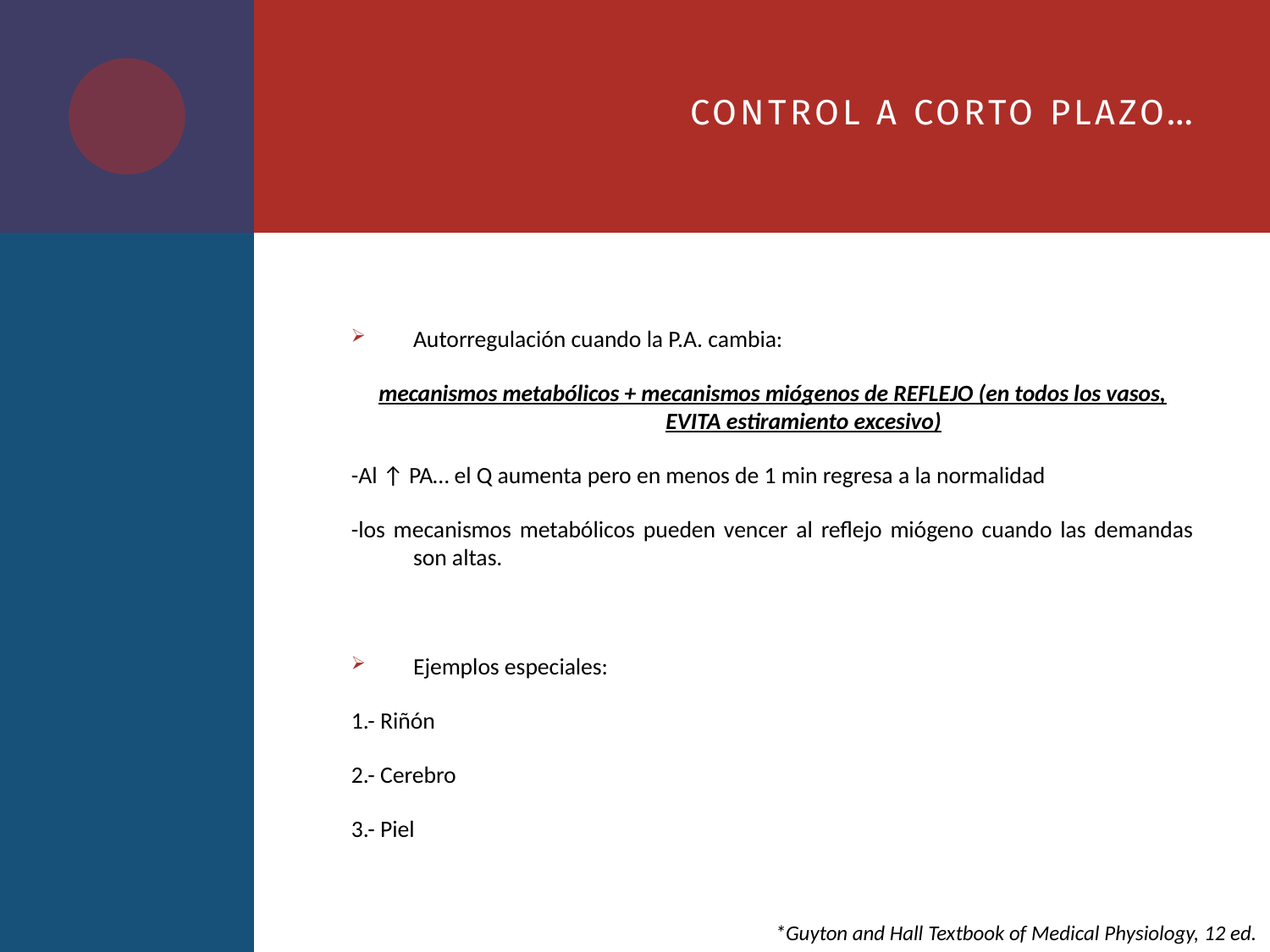

# Control a Corto Plazo…
Autorregulación cuando la P.A. cambia:
mecanismos metabólicos + mecanismos miógenos de REFLEJO (en todos los vasos, EVITA estiramiento excesivo)
-Al ↑ PA… el Q aumenta pero en menos de 1 min regresa a la normalidad
-los mecanismos metabólicos pueden vencer al reflejo miógeno cuando las demandas son altas.

Ejemplos especiales:
1.- Riñón
2.- Cerebro
3.- Piel
*Guyton and Hall Textbook of Medical Physiology, 12 ed.